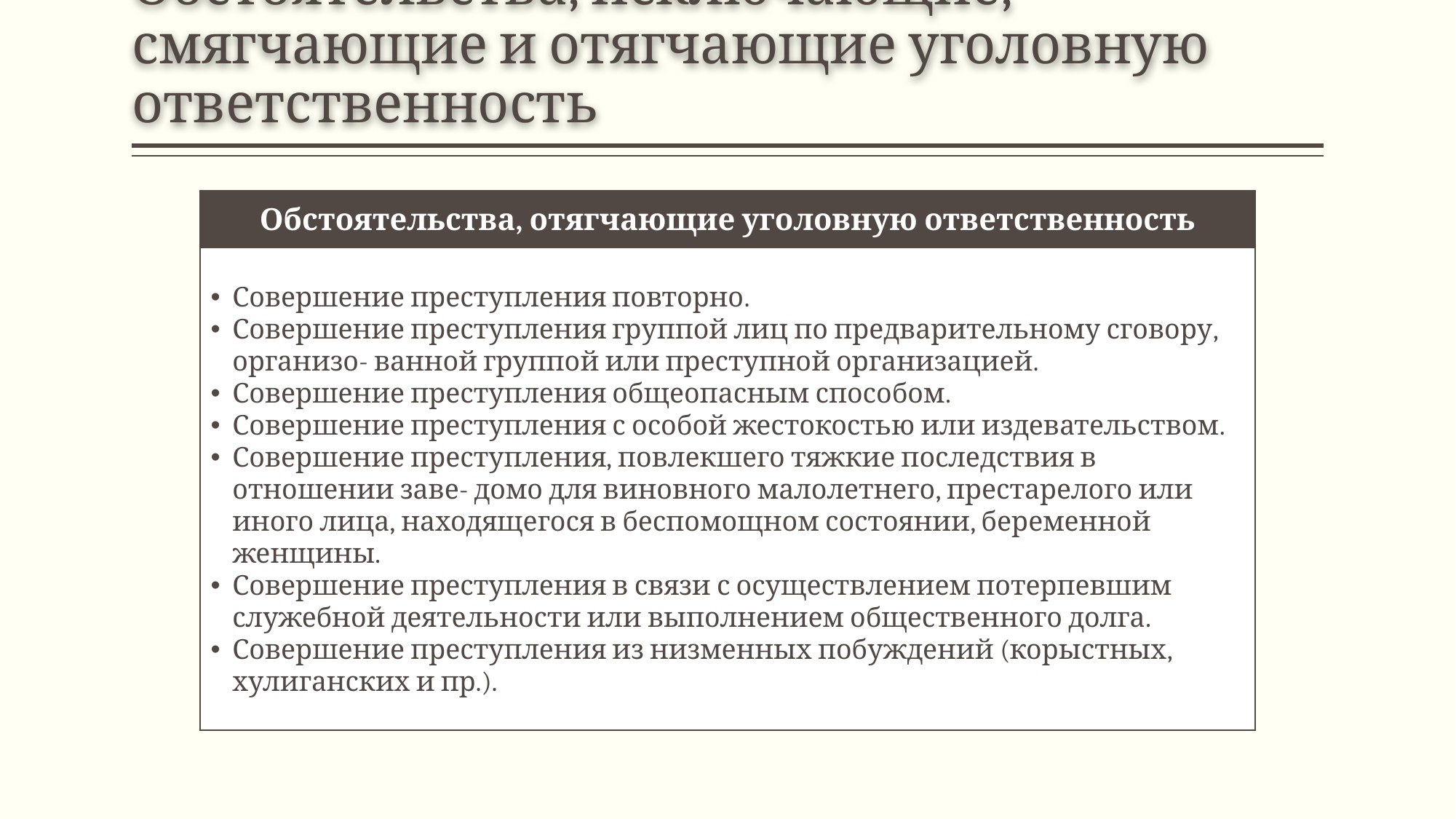

# Обстоятельства, исключающие, смягчающие и отягчающие уголовную ответственность
| Обстоятельства, отягчающие уголовную ответственность |
| --- |
| Совершение преступления повторно. Совершение преступления группой лиц по предварительному сговору, организо- ванной группой или преступной организацией. Совершение преступления общеопасным способом. Совершение преступления с особой жестокостью или издевательством. Совершение преступления, повлекшего тяжкие последствия в отношении заве- домо для виновного малолетнего, престарелого или иного лица, находящегося в беспомощном состоянии, беременной женщины. Совершение преступления в связи с осуществлением потерпевшим служебной деятельности или выполнением общественного долга. Совершение преступления из низменных побуждений (корыстных, хулиганских и пр.). |